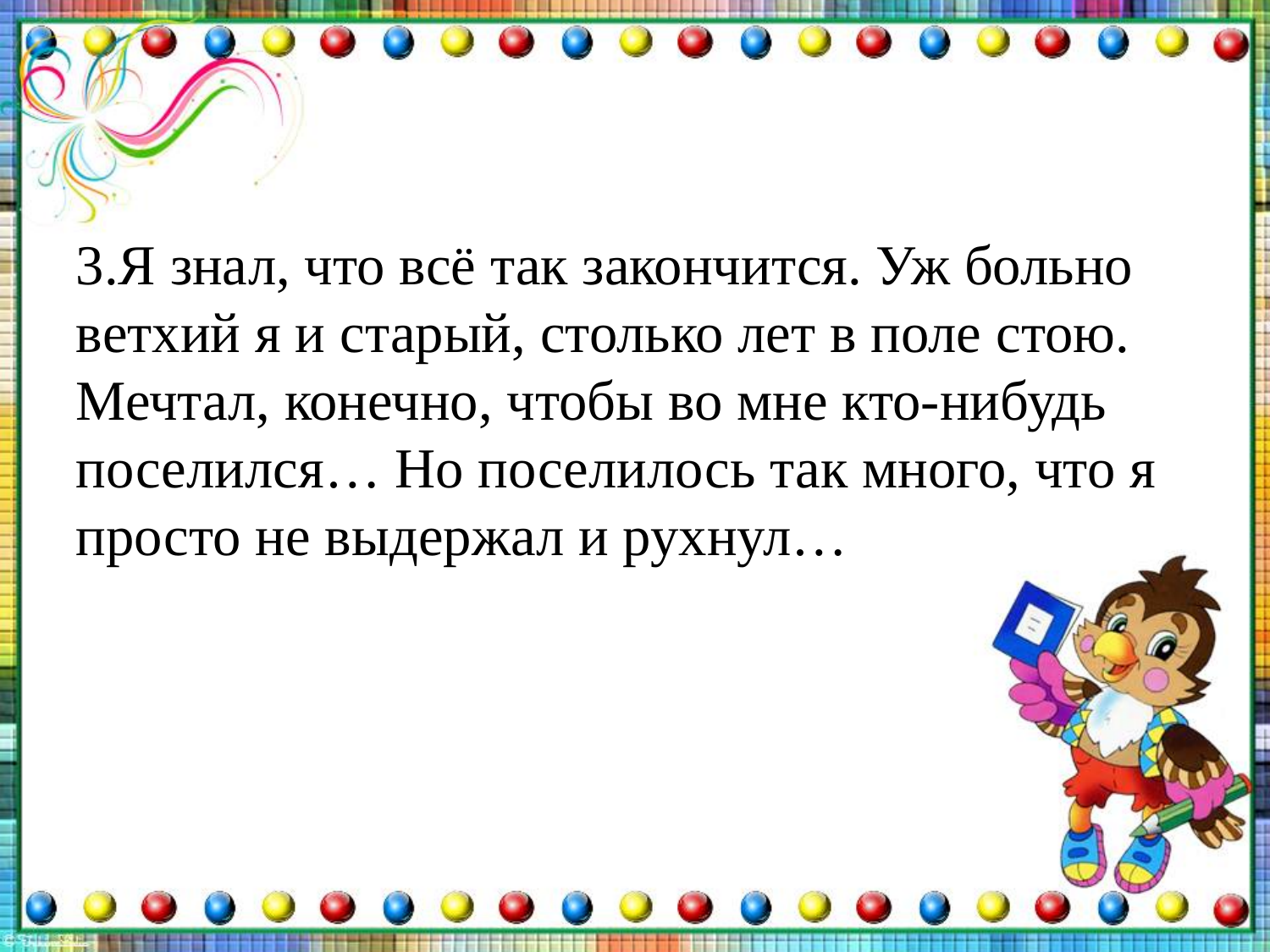

#
3.Я знал, что всё так закончится. Уж больно ветхий я и старый, столько лет в поле стою. Мечтал, конечно, чтобы во мне кто-нибудь поселился… Но поселилось так много, что я просто не выдержал и рухнул…